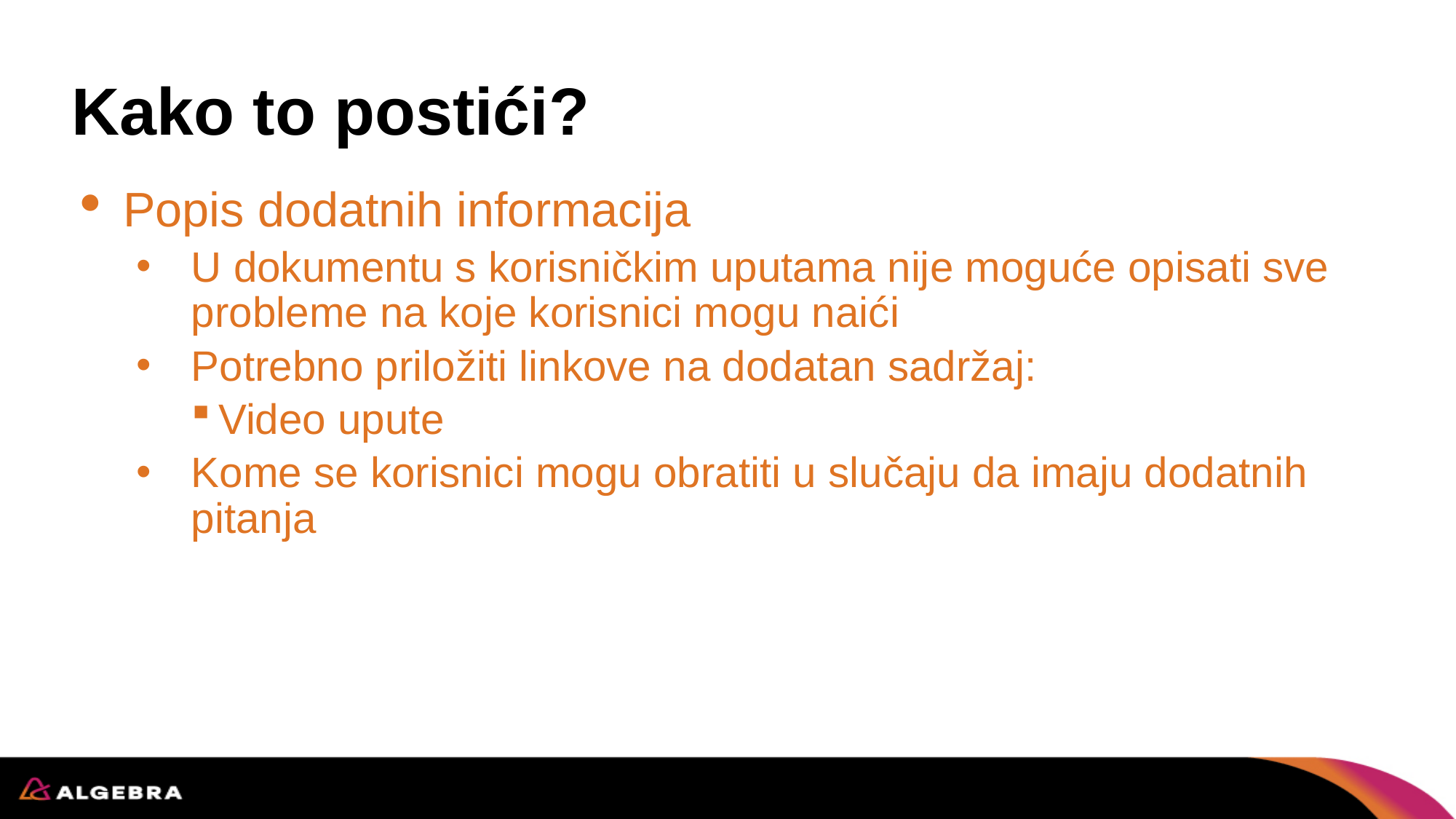

# Kako to postići?
Popis dodatnih informacija
U dokumentu s korisničkim uputama nije moguće opisati sve probleme na koje korisnici mogu naići
Potrebno priložiti linkove na dodatan sadržaj:
Video upute
Kome se korisnici mogu obratiti u slučaju da imaju dodatnih pitanja